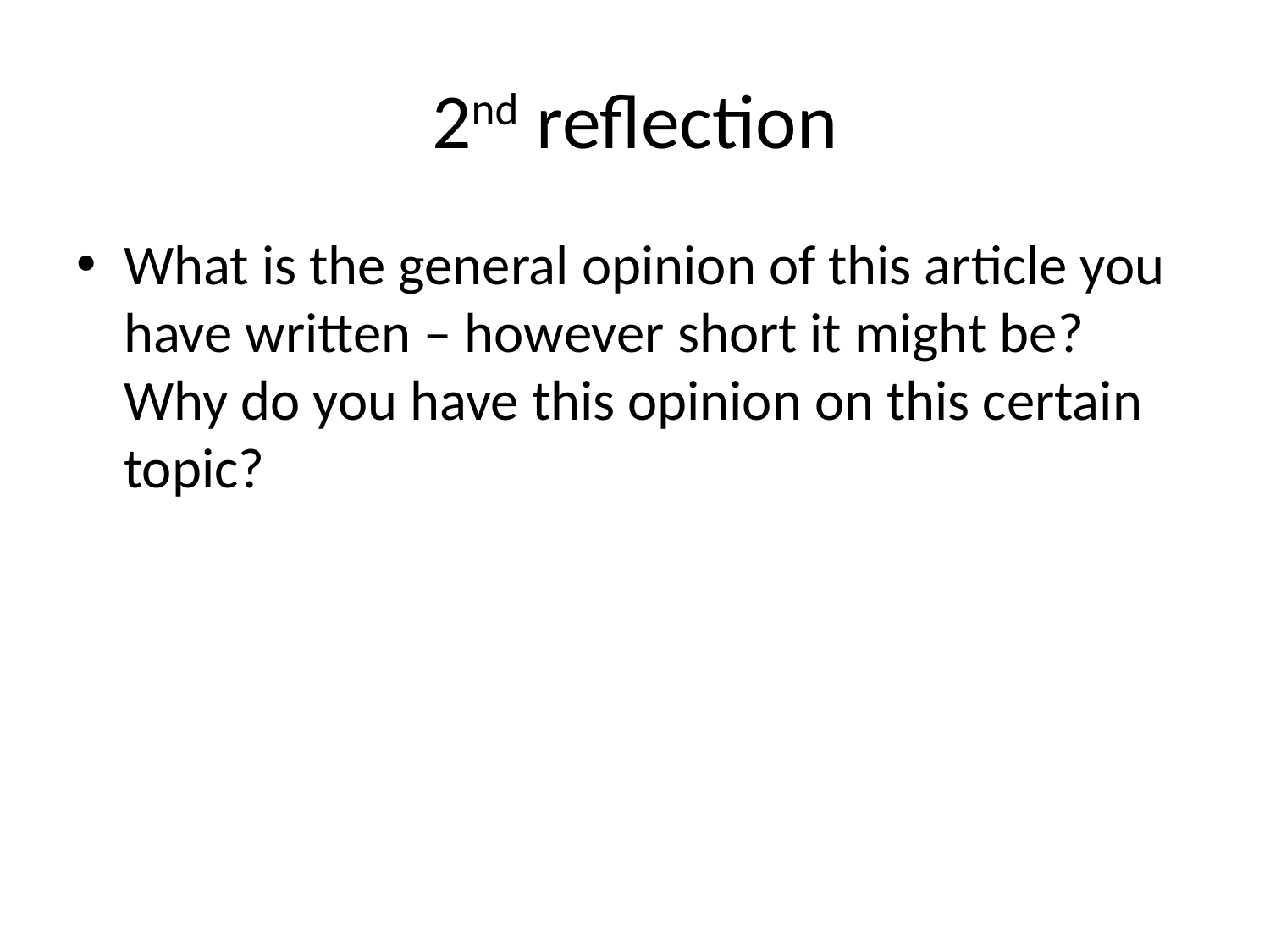

# 2nd reflection
What is the general opinion of this article you have written – however short it might be?  Why do you have this opinion on this certain topic?